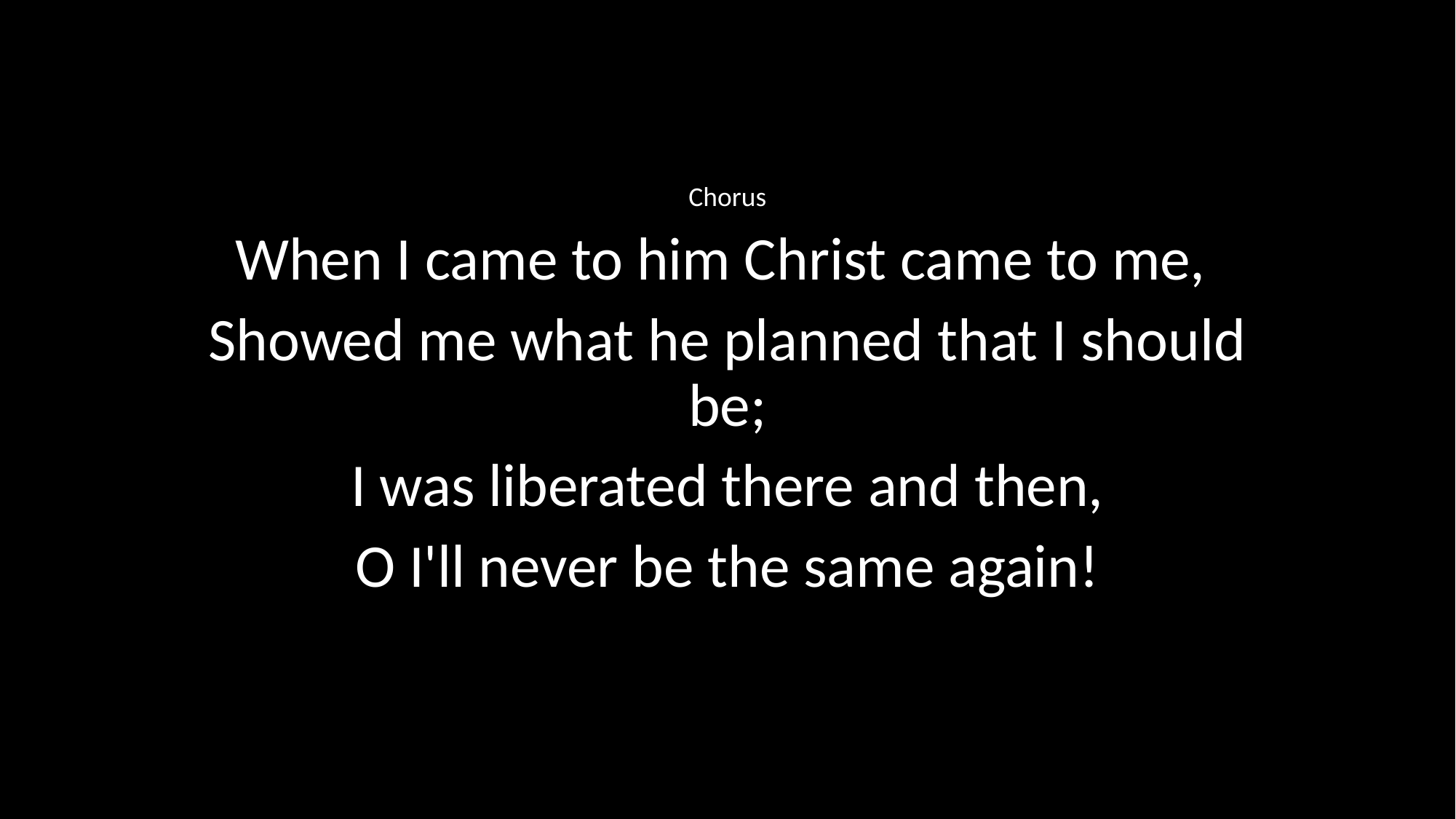

Chorus
When I came to him Christ came to me,
Showed me what he planned that I should be;
I was liberated there and then,
O I'll never be the same again!